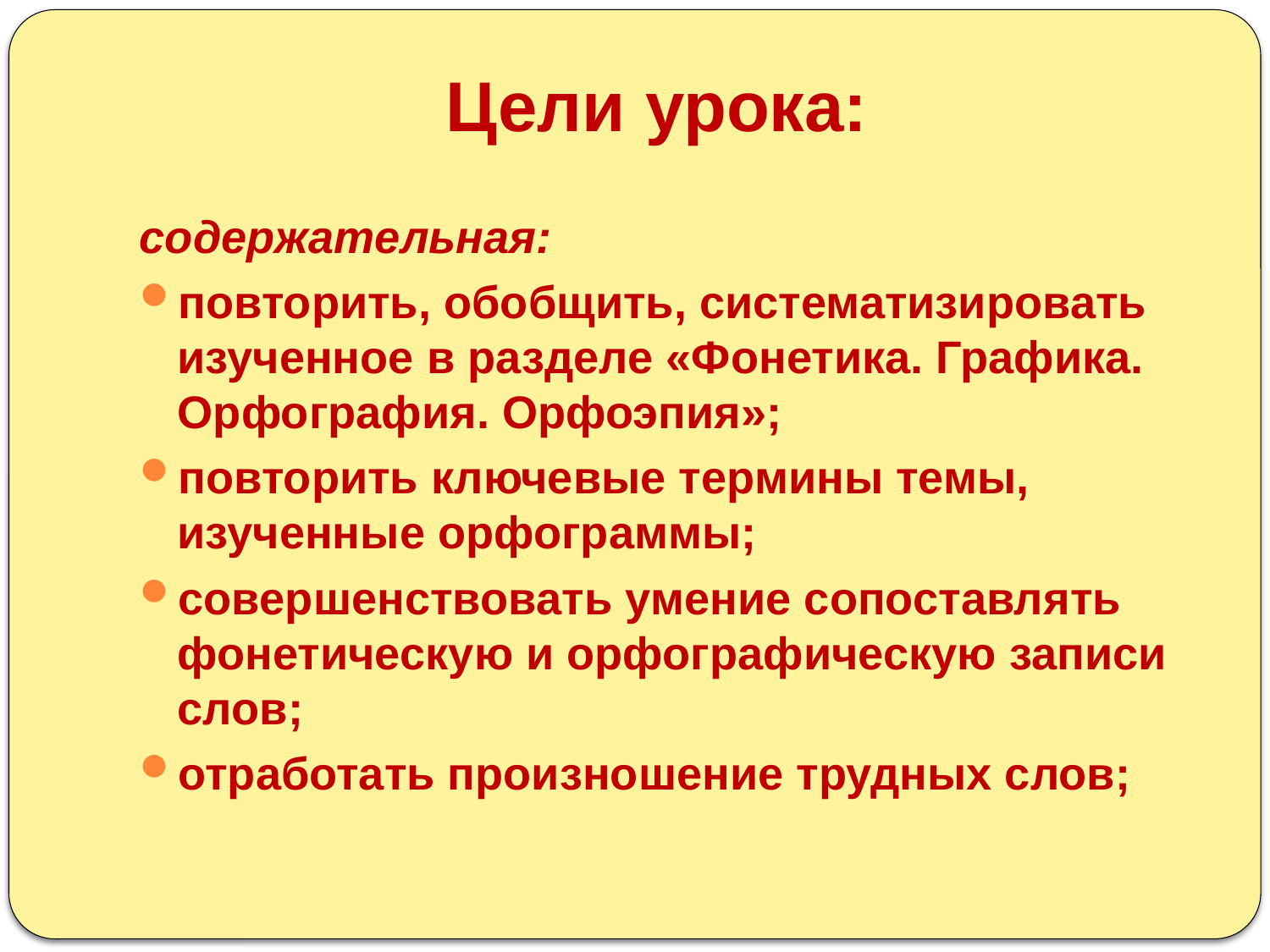

# Цели урока:
содержательная:
повторить, обобщить, систематизировать  изученное в разделе «Фонетика. Графика. Орфография. Орфоэпия»;
повторить ключевые термины темы, изученные орфограммы;
совершенствовать умение сопоставлять фонетическую и орфографическую записи слов;
отработать произношение трудных слов;